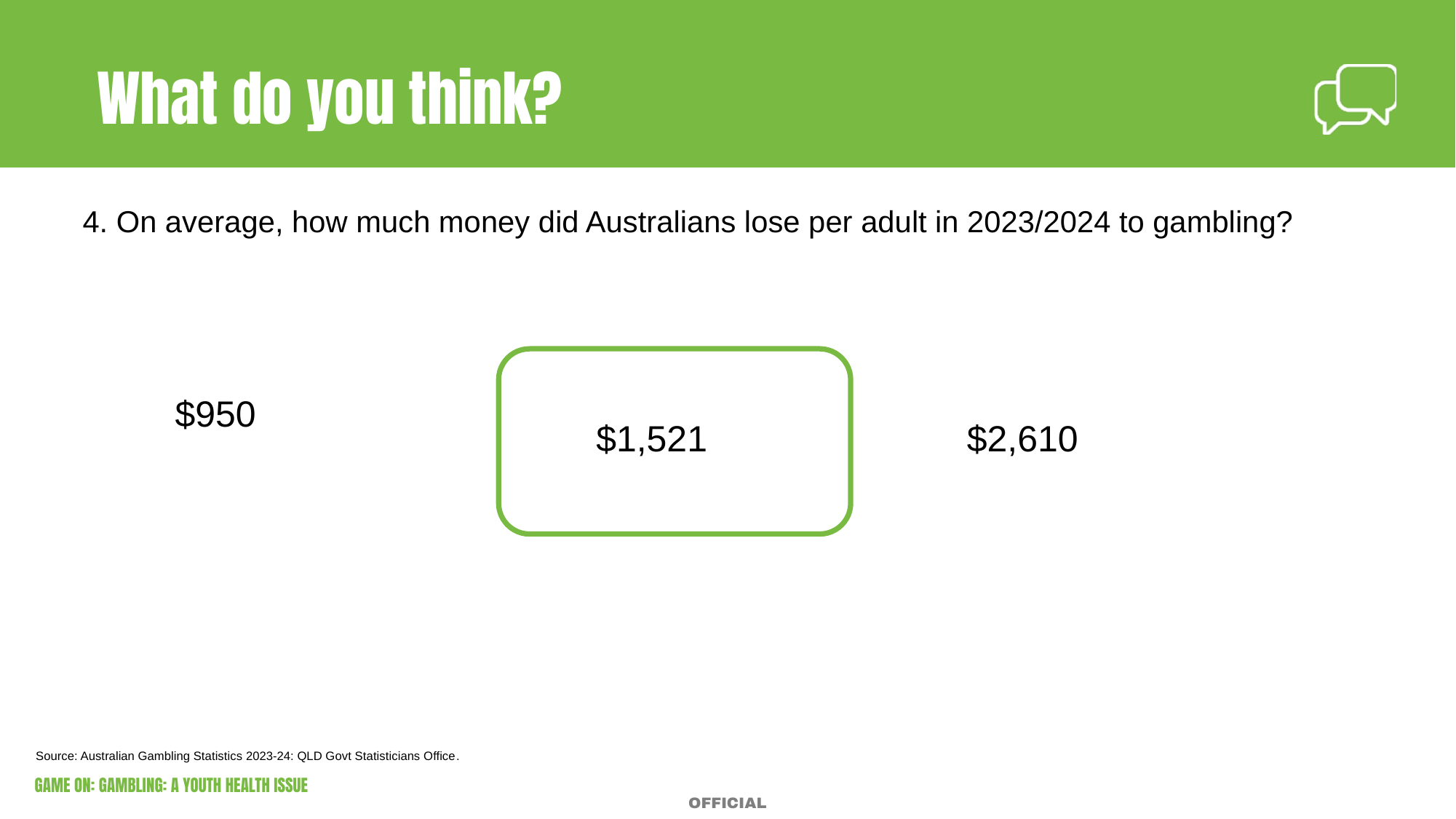

What do you think?
4. On average, how much money did Australians lose per adult in 2023/2024 to gambling?

$950

$1,521
$2,610
Source: Australian Gambling Statistics 2023-24: QLD Govt Statisticians Office..